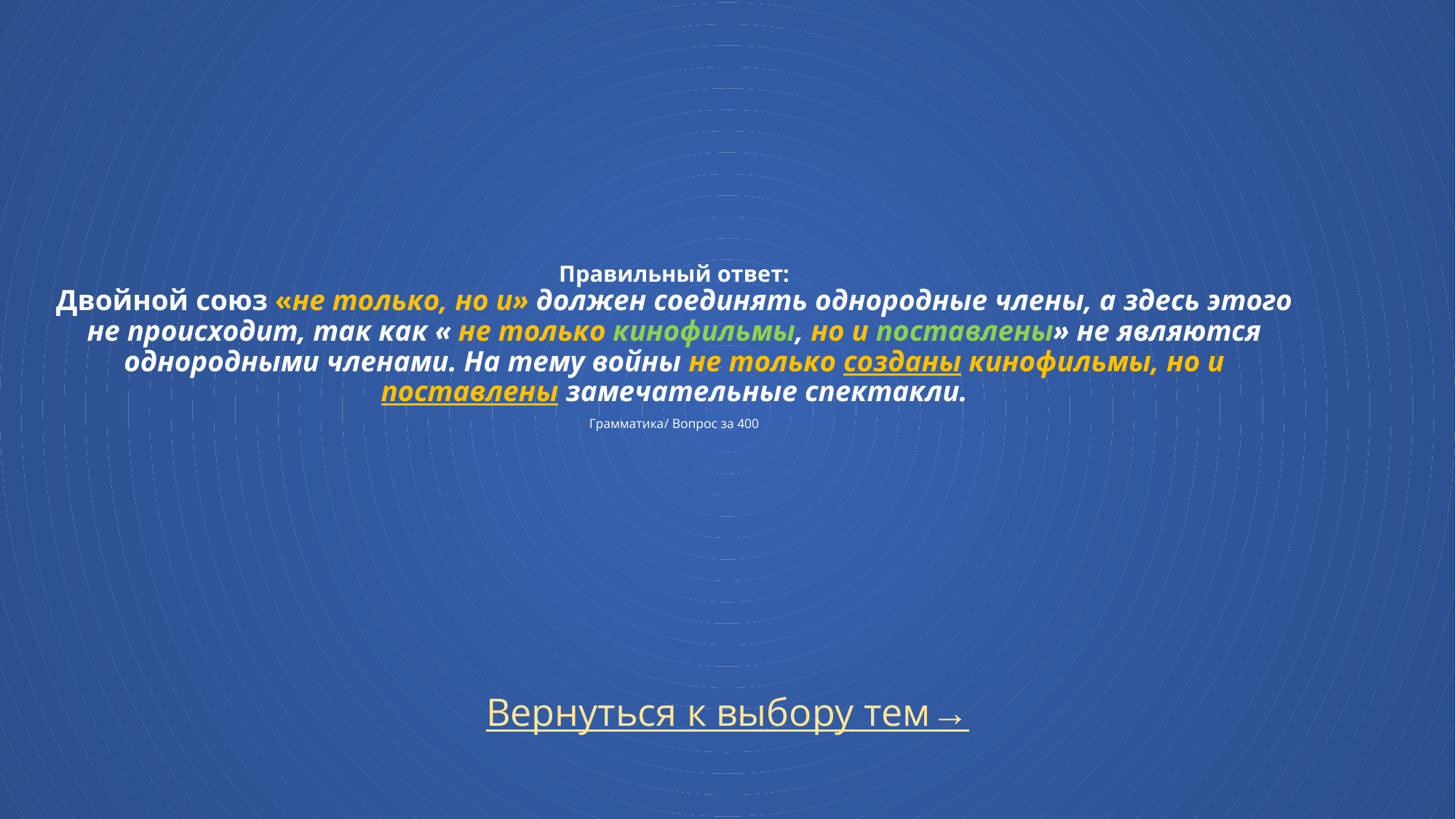

# Правильный ответ: Двойной союз «не только, но и» должен соединять однородные члены, а здесь этого не происходит, так как « не только кинофильмы, но и поставлены» не являются однородными членами. На тему войны не только созданы кинофильмы, но и поставлены замечательные спектакли. Грамматика/ Вопрос за 400
Вернуться к выбору тем→